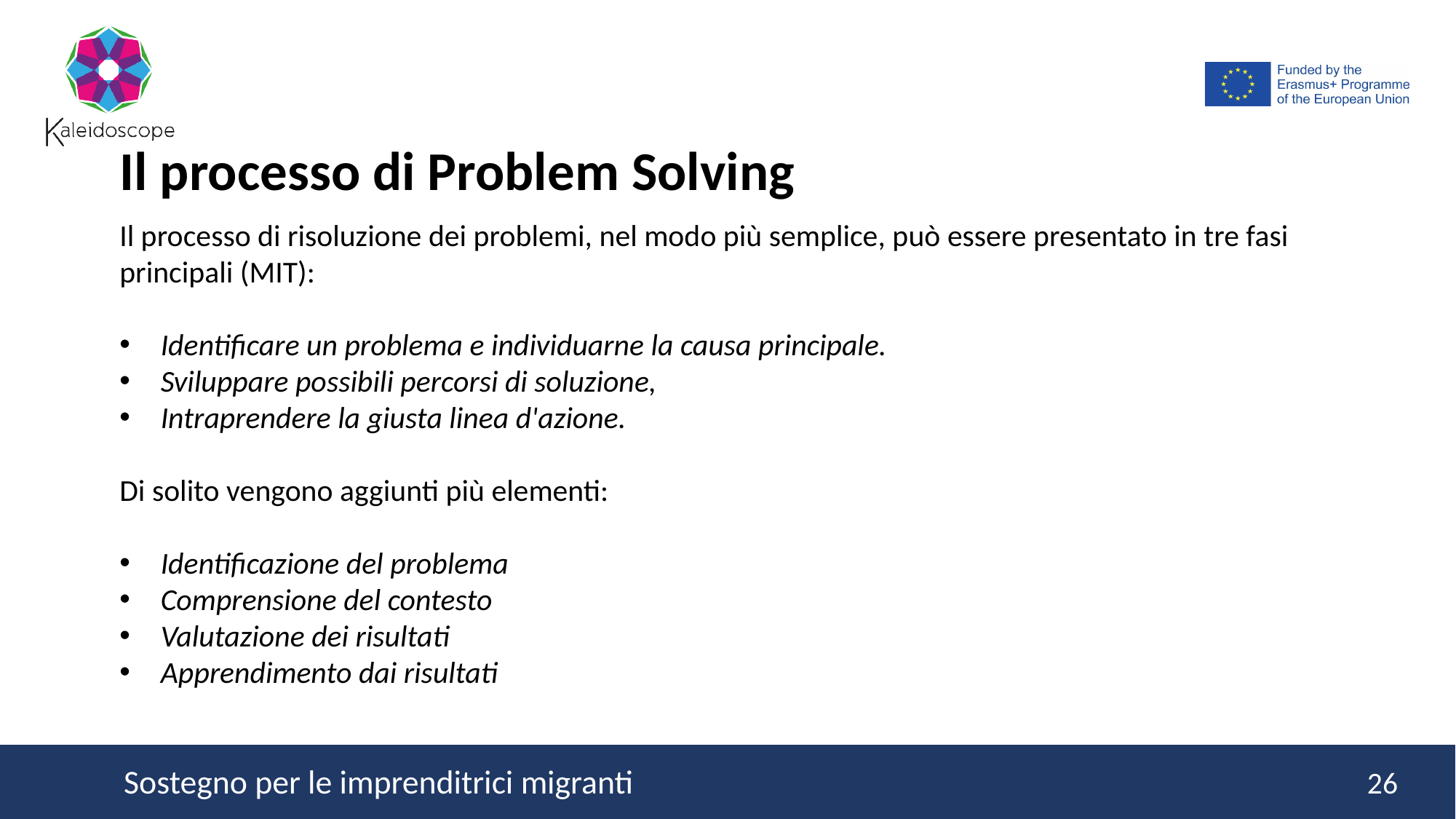

Il processo di Problem Solving
Il processo di risoluzione dei problemi, nel modo più semplice, può essere presentato in tre fasi principali (MIT):

Identificare un problema e individuarne la causa principale.
Sviluppare possibili percorsi di soluzione,
Intraprendere la giusta linea d'azione.

Di solito vengono aggiunti più elementi:

Identificazione del problema
Comprensione del contesto
Valutazione dei risultati
Apprendimento dai risultati
26